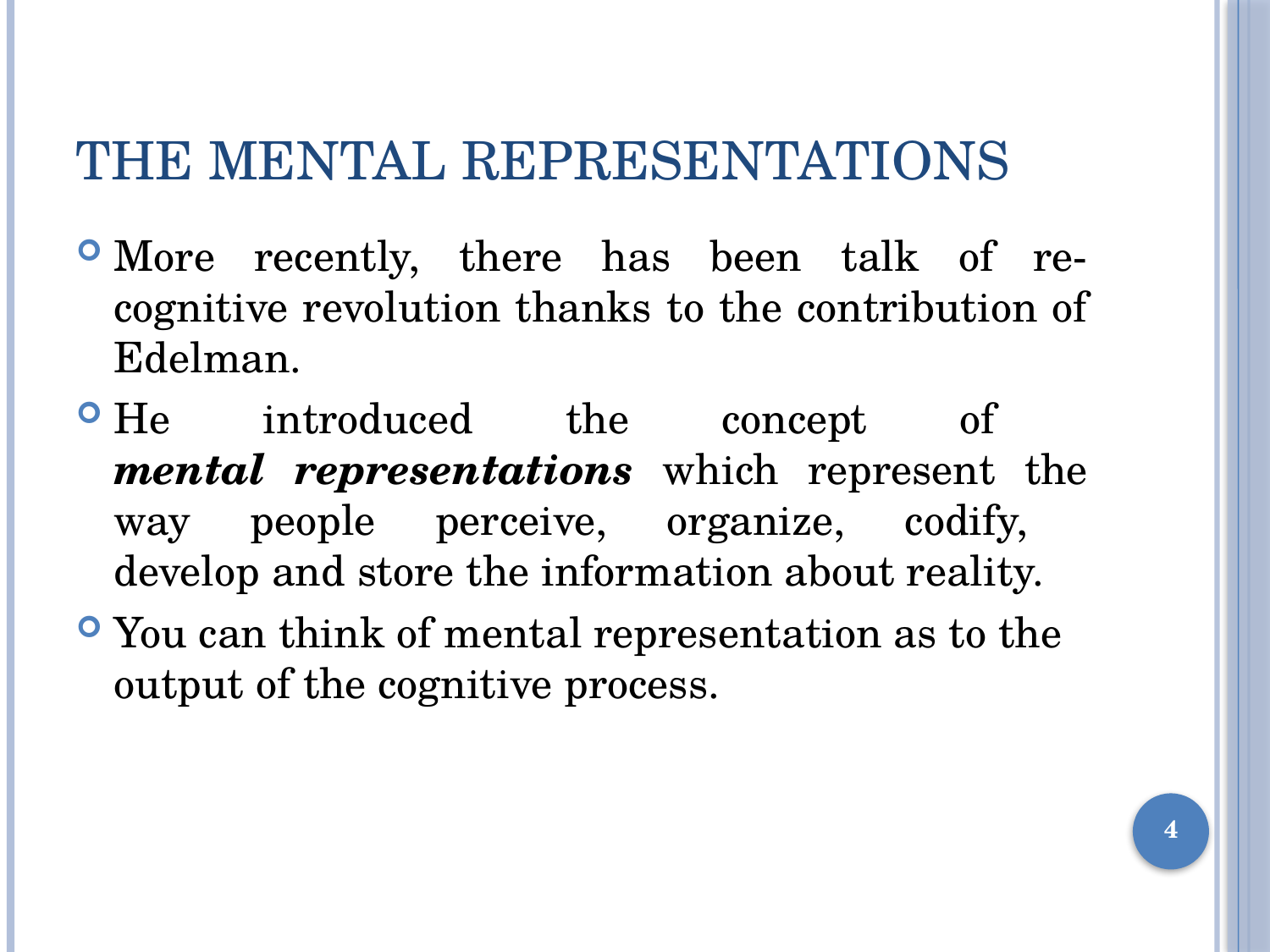

# The mental representations
More recently, there has been talk of re-
cognitive revolution thanks to the contribution of Edelman.
He introduced the concept of
mental representations which represent the way people perceive, organize, codify,
develop and store the information about reality.
You can think of mental representation as to the output of the cognitive process.

4